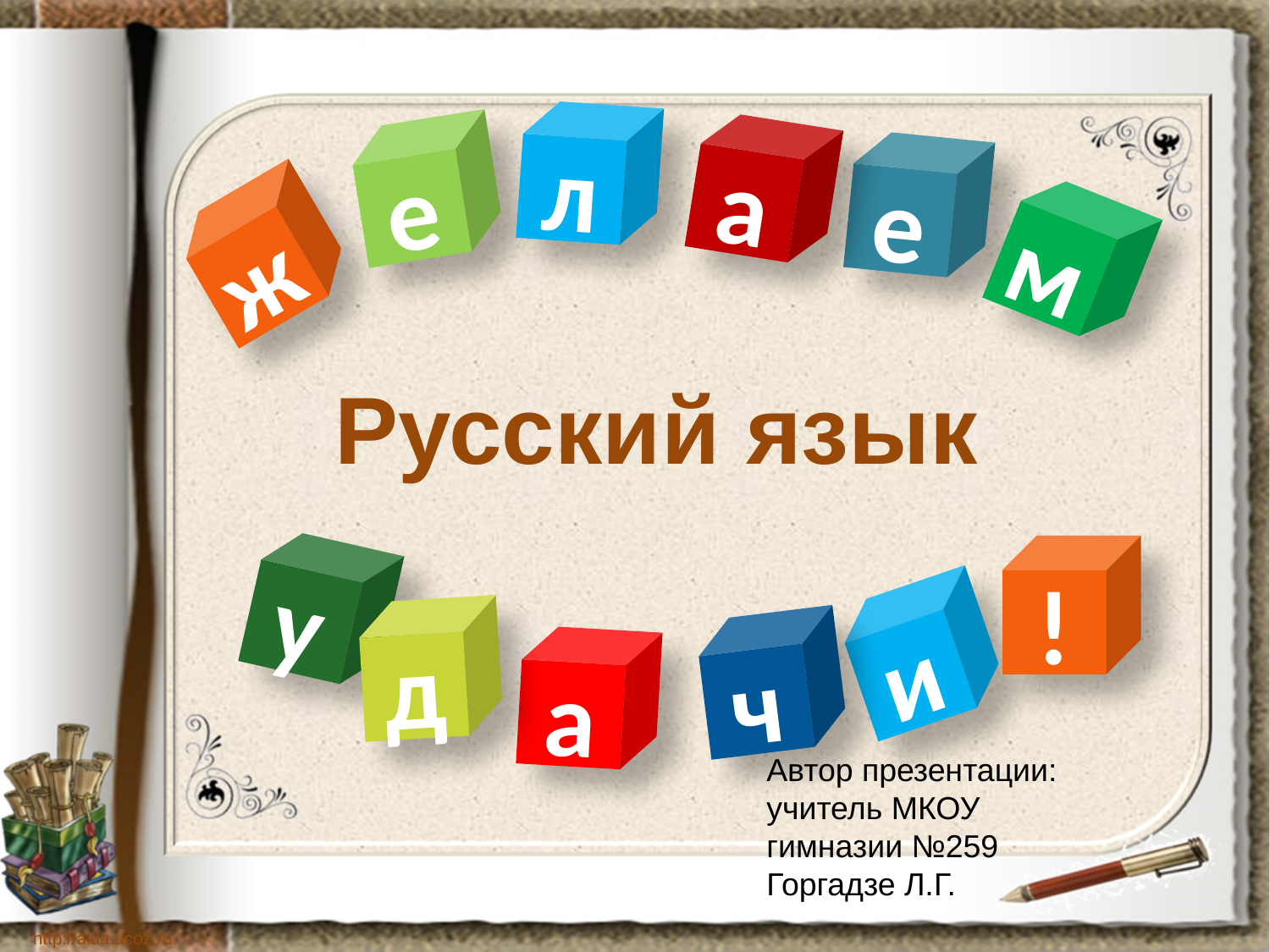

л
а
е
е
ж
м
# Русский язык
!
у
и
д
ч
а
Автор презентации:
учитель МКОУ  гимназии №259
Горгадзе Л.Г.
http://aida.ucoz.ru